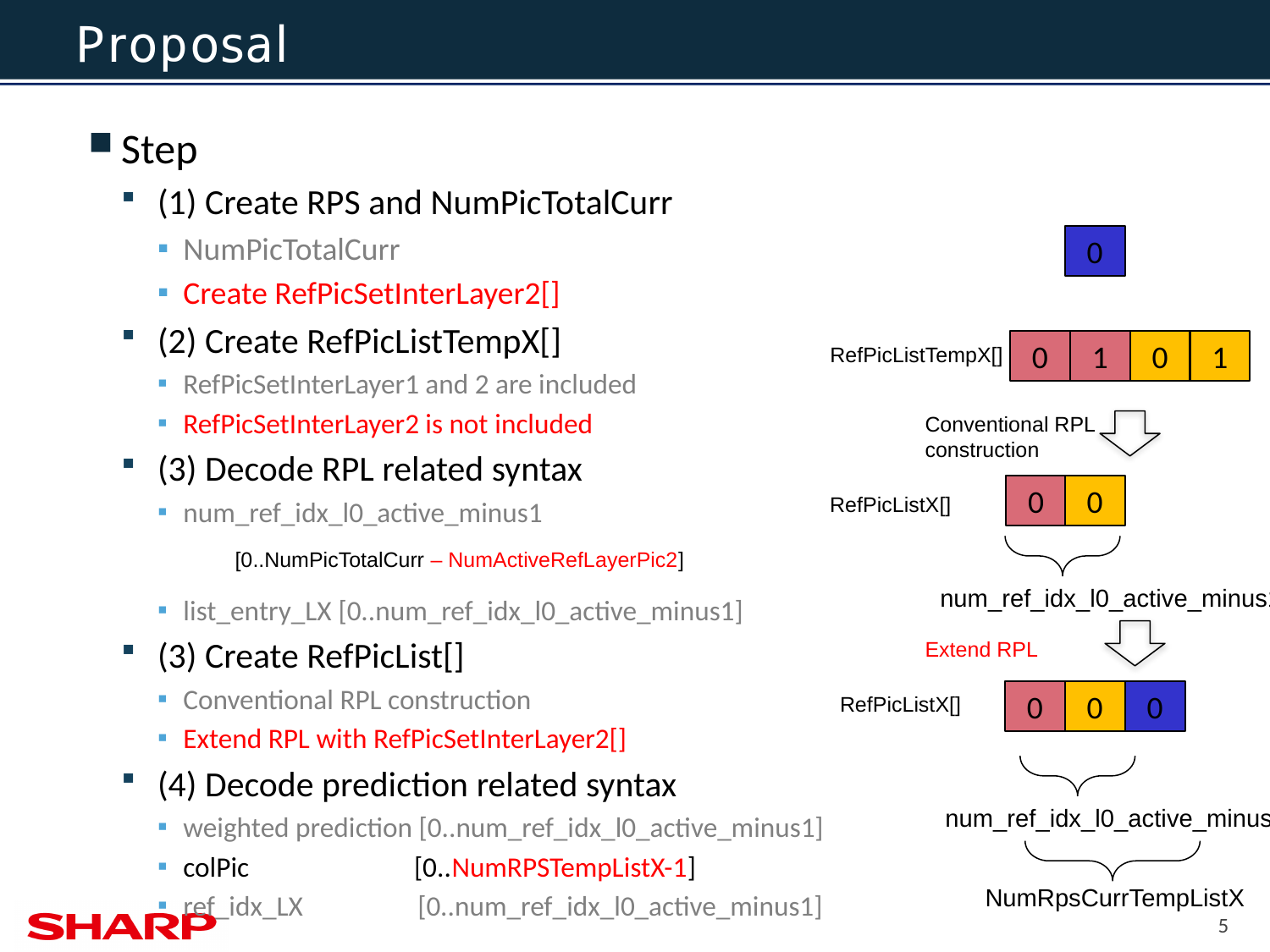

# Proposal
Step
(1) Create RPS and NumPicTotalCurr
NumPicTotalCurr
Create RefPicSetInterLayer2[]
(2) Create RefPicListTempX[]
RefPicSetInterLayer1 and 2 are included
RefPicSetInterLayer2 is not included
(3) Decode RPL related syntax
num_ref_idx_l0_active_minus1

list_entry_LX [0..num_ref_idx_l0_active_minus1]
(3) Create RefPicList[]
Conventional RPL construction
Extend RPL with RefPicSetInterLayer2[]
(4) Decode prediction related syntax
weighted prediction [0..num_ref_idx_l0_active_minus1]
colPic                          [0..NumRPSTempListX-1]
ref_idx_LX                  [0..num_ref_idx_l0_active_minus1]

0
0
1
0
1
RefPicListTempX[]
Conventional RPL construction

0
0
RefPicListX[]

[0..NumPicTotalCurr – NumActiveRefLayerPic2]
num_ref_idx_l0_active_minus1+1

Extend RPL
0
0
0
RefPicListX[]

num_ref_idx_l0_active_minus1+1
NumRpsCurrTempListX
5